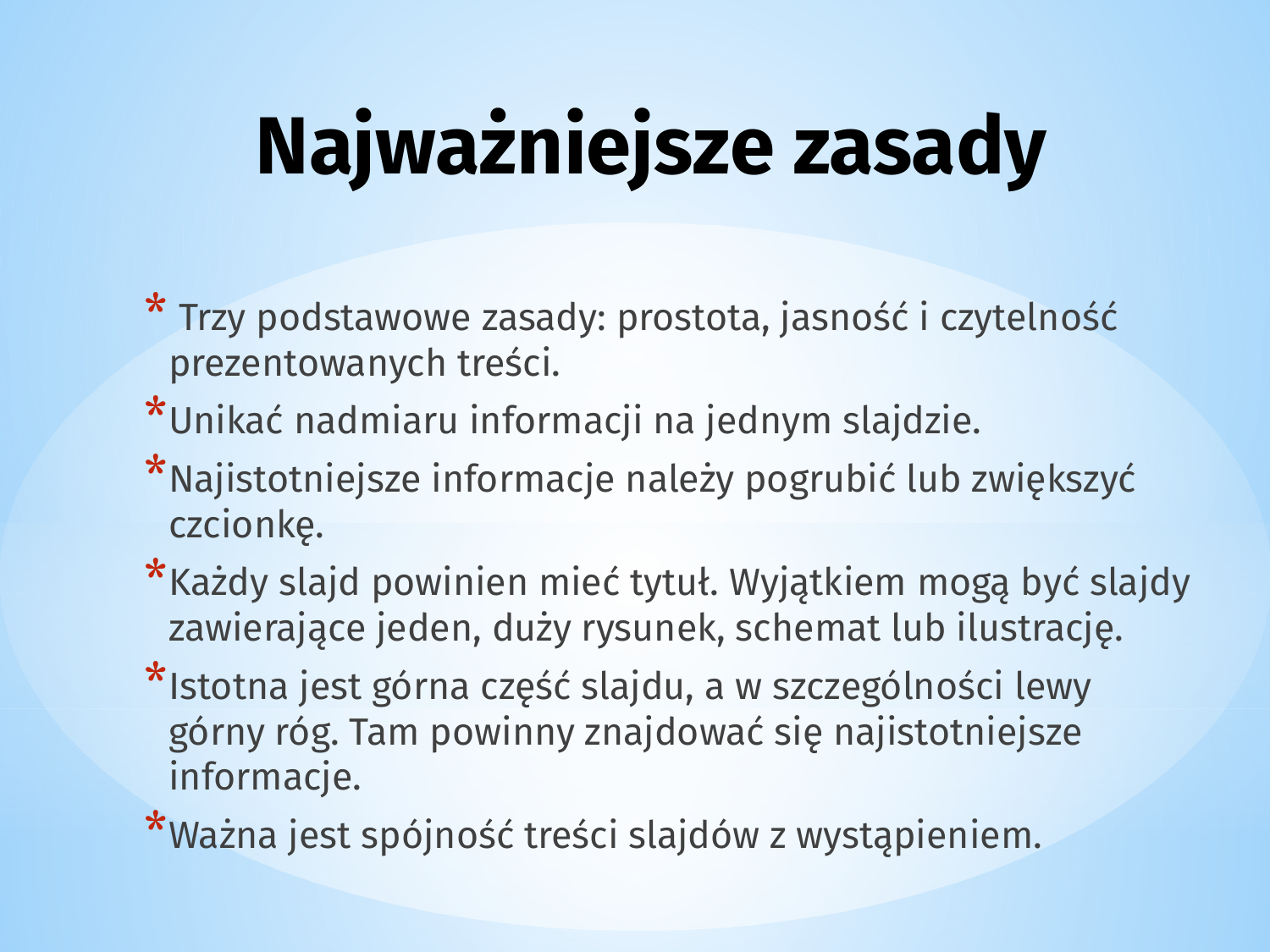

# Najważniejsze zasady
 Trzy podstawowe zasady: prostota, jasność i czytelność prezentowanych treści.
Unikać nadmiaru informacji na jednym slajdzie.
Najistotniejsze informacje należy pogrubić lub zwiększyć czcionkę.
Każdy slajd powinien mieć tytuł. Wyjątkiem mogą być slajdy zawierające jeden, duży rysunek, schemat lub ilustrację.
Istotna jest górna część slajdu, a w szczególności lewy górny róg. Tam powinny znajdować się najistotniejsze informacje.
Ważna jest spójność treści slajdów z wystąpieniem.